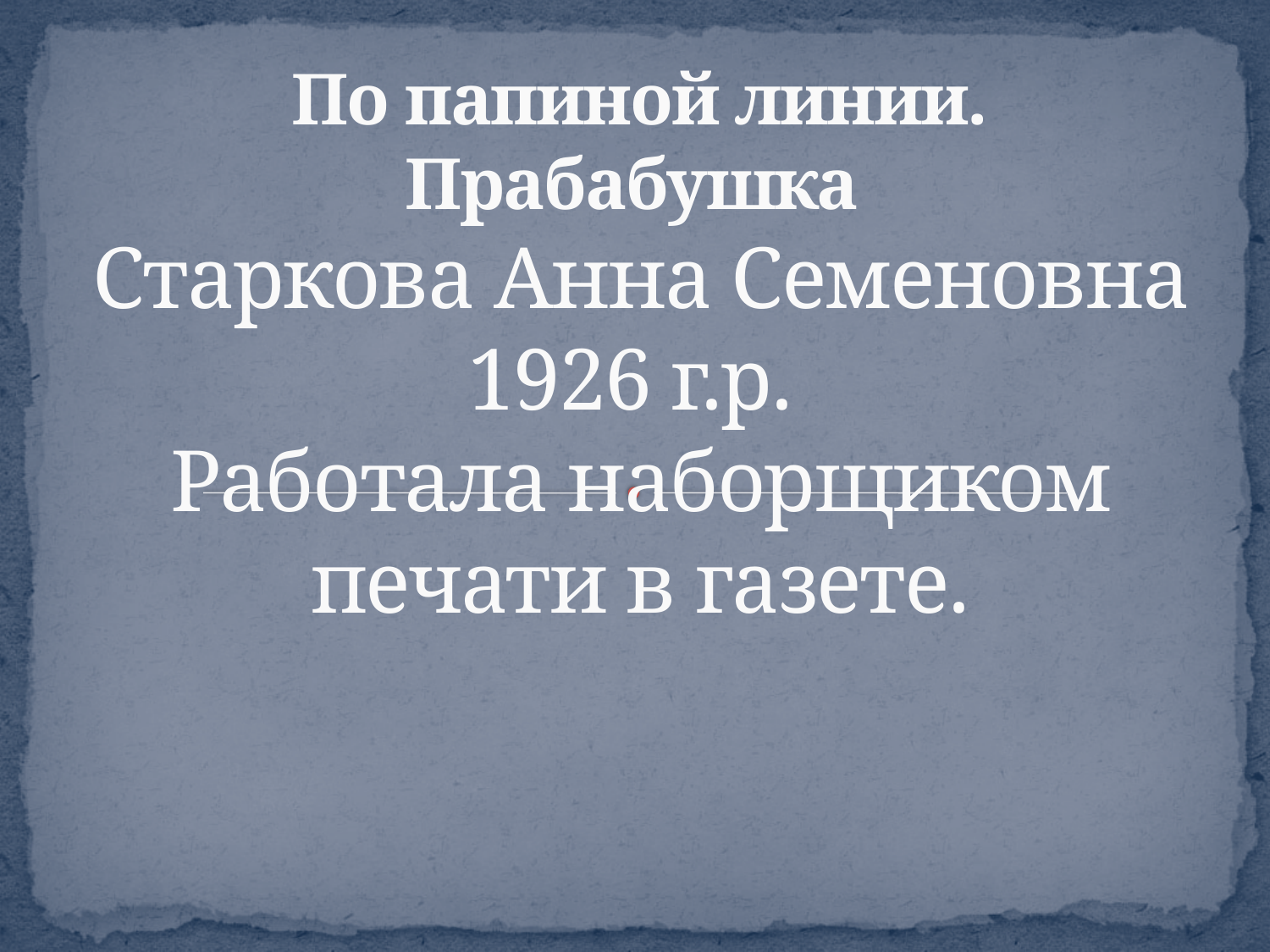

# По папиной линии. Прабабушка Старкова Анна Семеновна 1926 г.р. Работала наборщиком печати в газете.